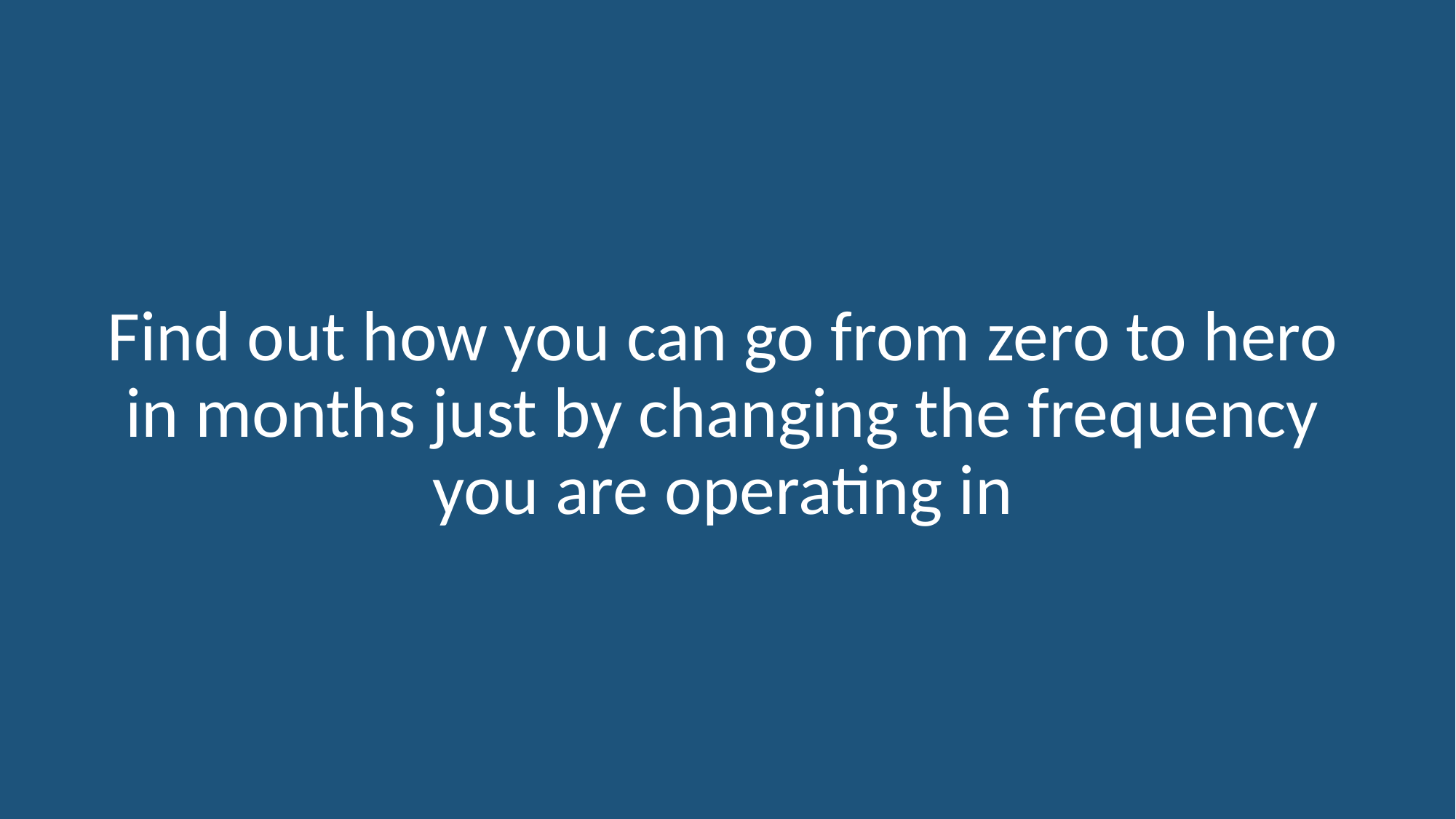

# Find out how you can go from zero to hero in months just by changing the frequency you are operating in